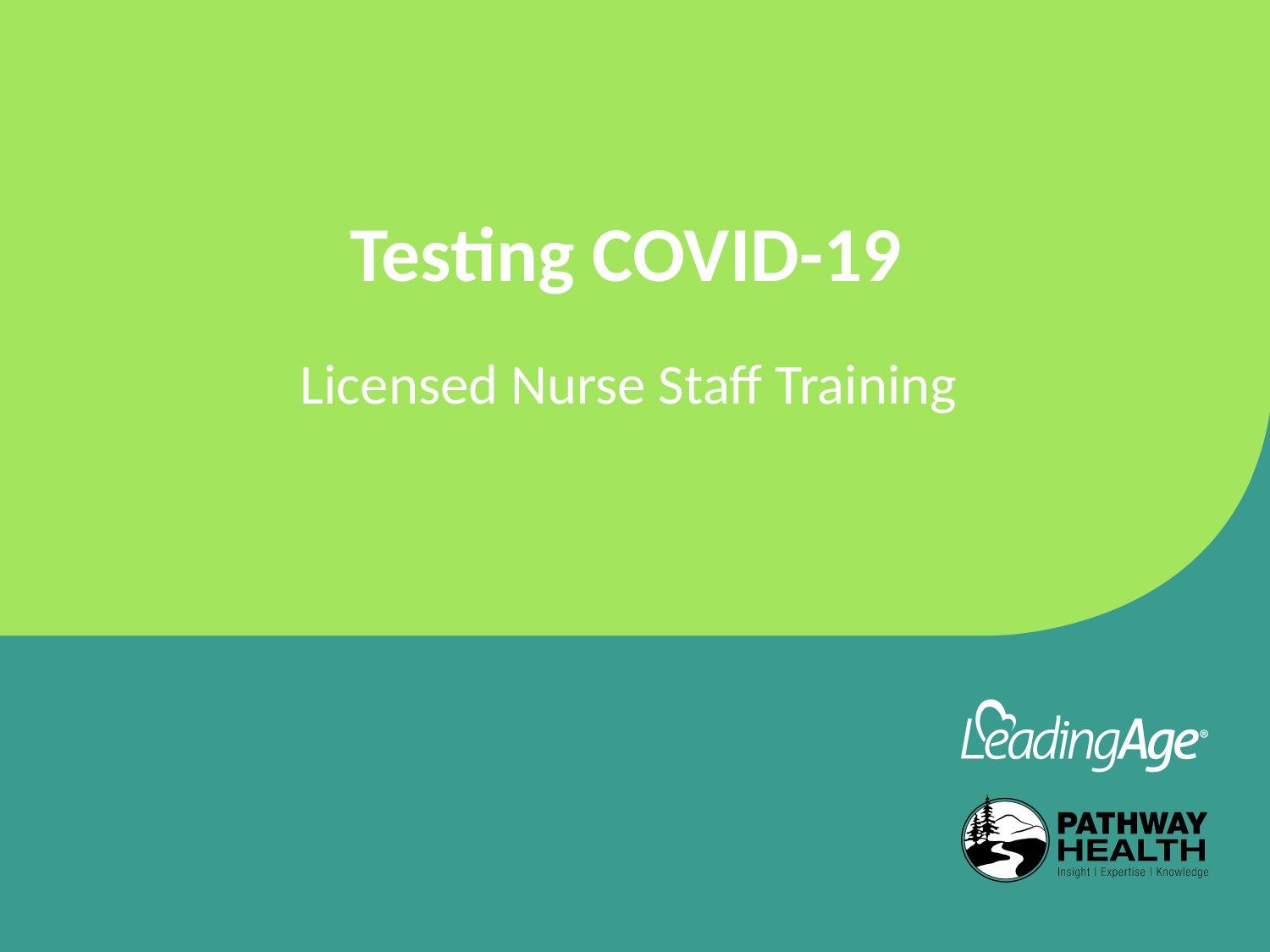

# Testing COVID-19
Licensed Nurse Staff Training